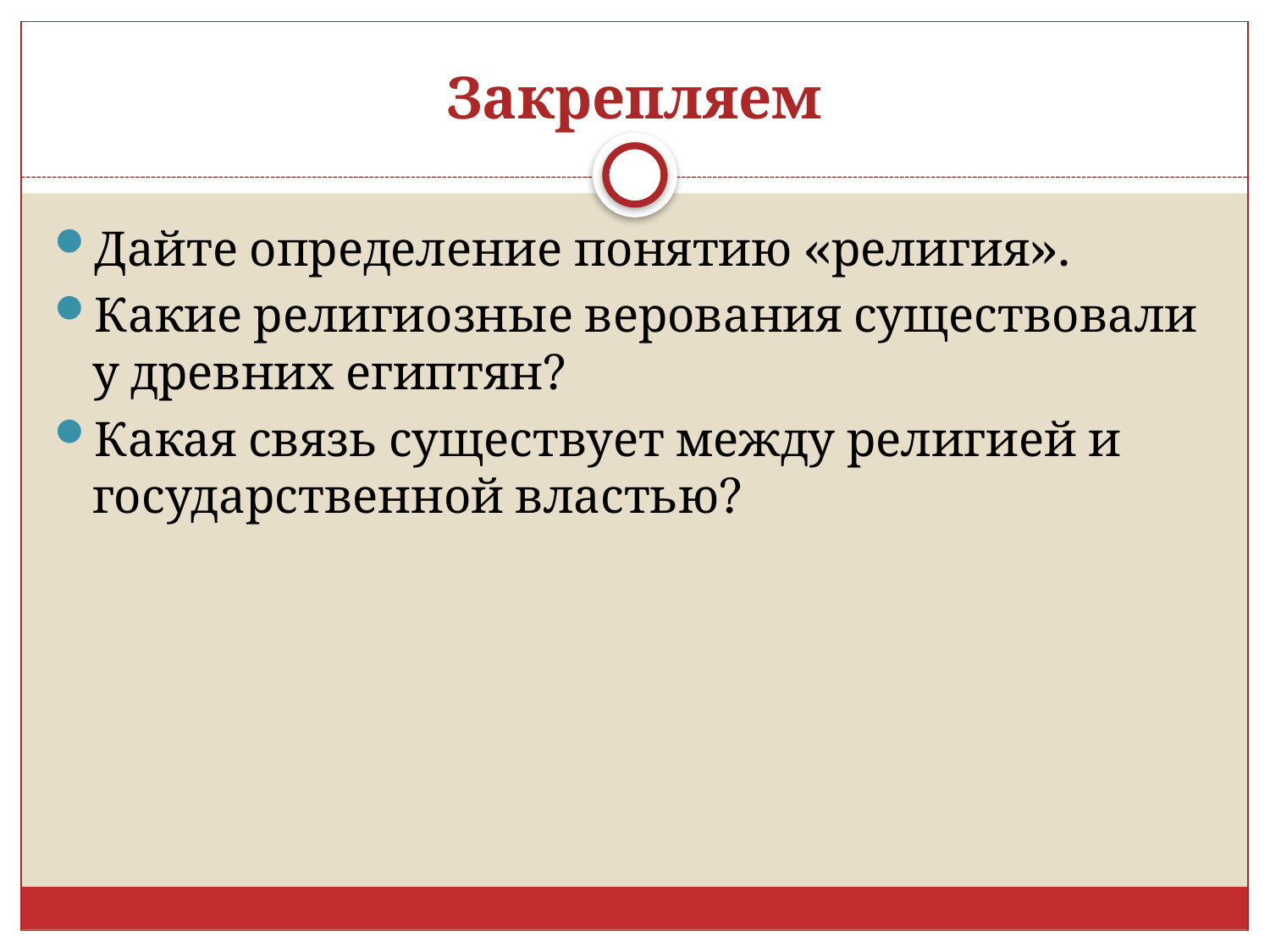

# Закрепляем
Дайте определение понятию «религия».
Какие религиозные верования существовали у древних египтян?
Какая связь существует между религией и государственной властью?